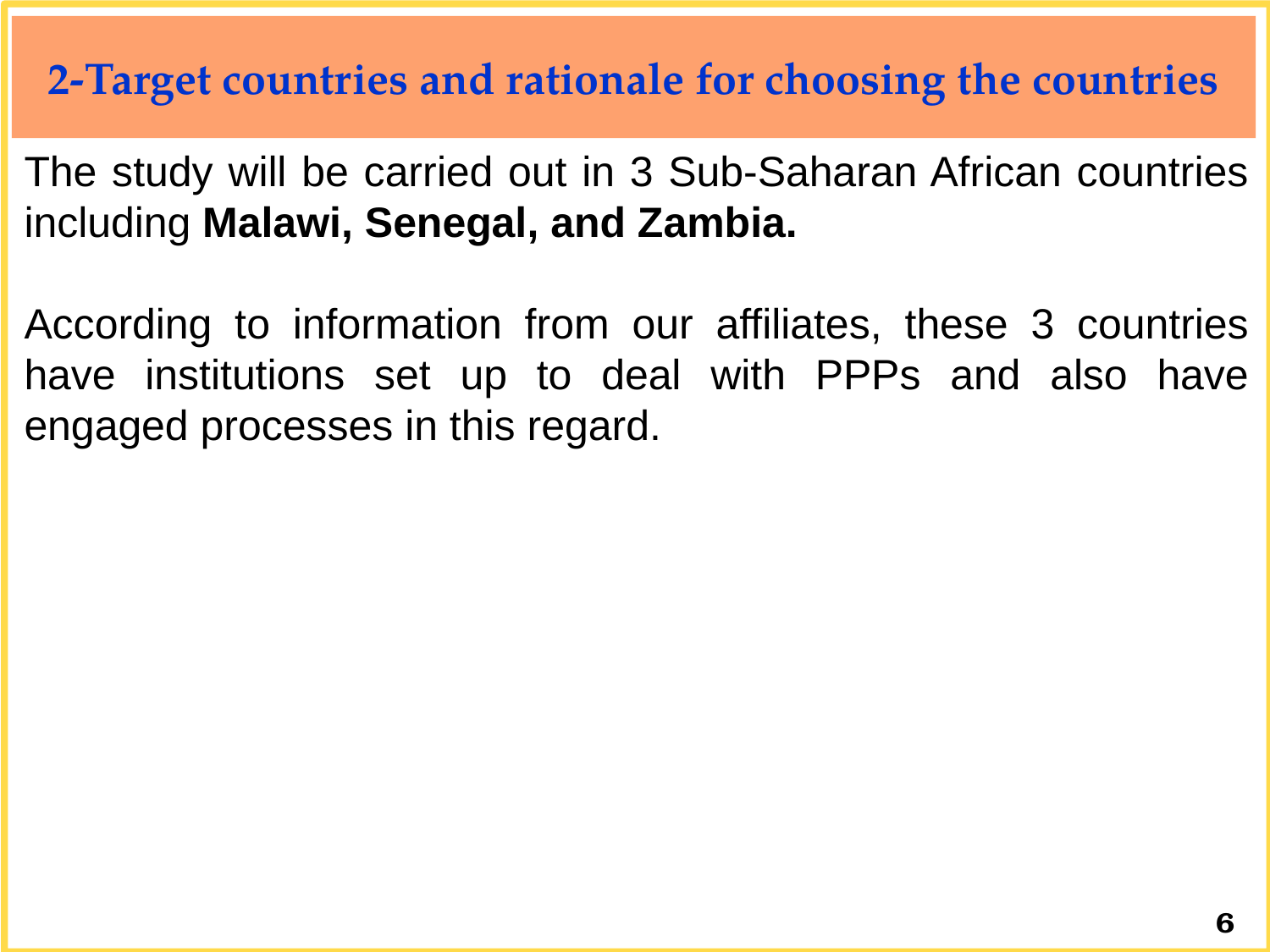

# 2-Target countries and rationale for choosing the countries
The study will be carried out in 3 Sub-Saharan African countries including Malawi, Senegal, and Zambia.

According to information from our affiliates, these 3 countries have institutions set up to deal with PPPs and also have engaged processes in this regard.
6